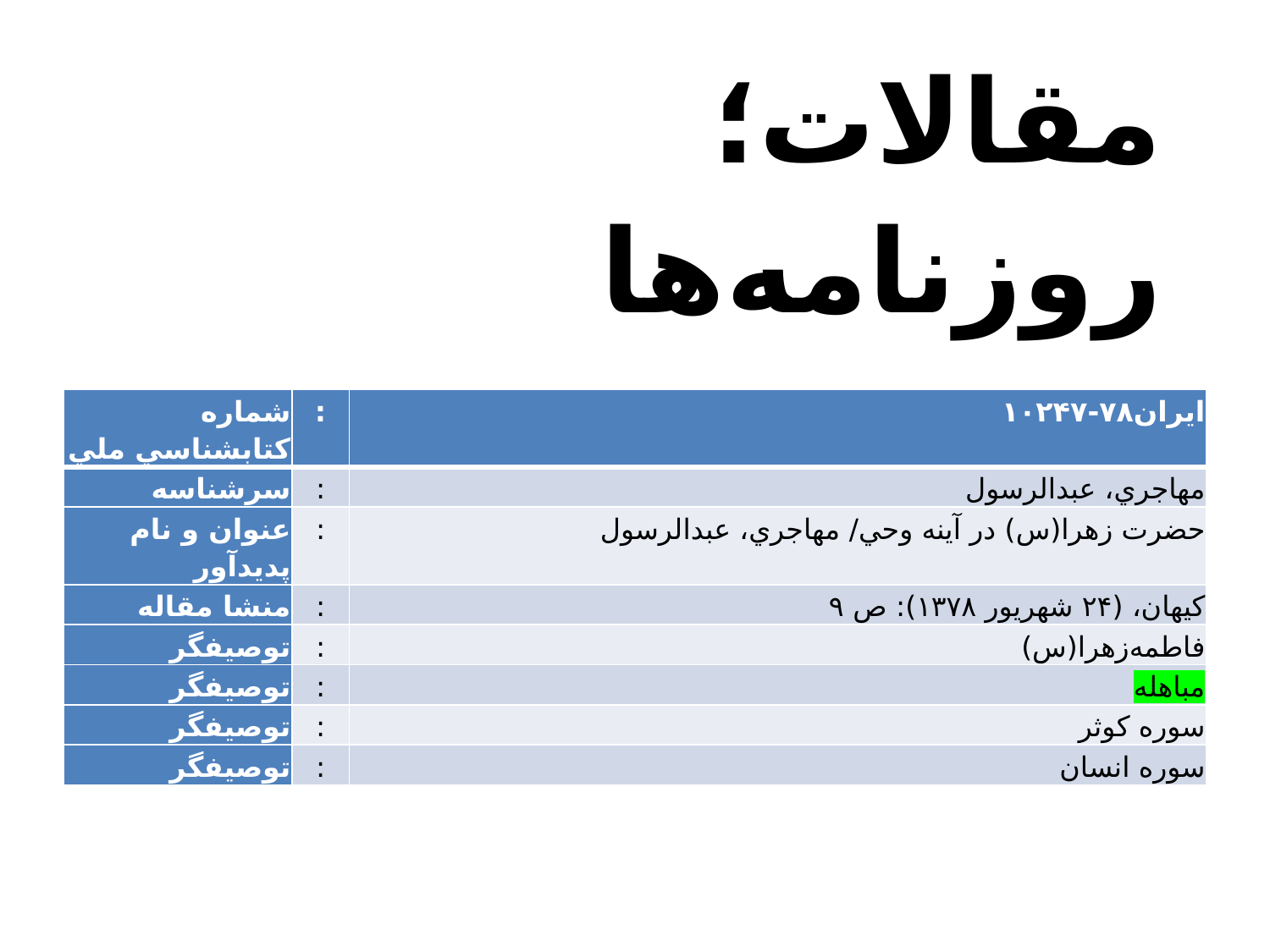

مقالات؛ روزنامه‌ها

| ‏شماره کتابشناسي ملي | : | ايران۷۸-۱۰۲۴۷ |
| --- | --- | --- |
| ‏سرشناسه | : | م‍ه‍اج‍ري‌، ع‍ب‍دال‍رس‍ول‌ |
| ‏عنوان و نام پديدآور | : | ح‍ض‍رت‌ زه‍را(س‌) در آي‍ن‍ه‌ وح‍ي‌/ م‍ه‍اج‍ري‌، ع‍ب‍دال‍رس‍ول‌ |
| ‏منشا مقاله | : | ک‍ي‍ه‍ان‌، (۲۴ ش‍ه‍ري‍ور ۱۳۷۸): ص‌ ۹ |
| ‏توصيفگر | : | ف‍اطم‍ه‌زه‍را(س‌) |
| ‏توصيفگر | : | م‍ب‍اه‍ل‍ه‌ |
| ‏توصيفگر | : | س‍وره‌ ک‍وث‍ر |
| ‏توصيفگر | : | س‍وره‌ ان‍س‍ان‌ |